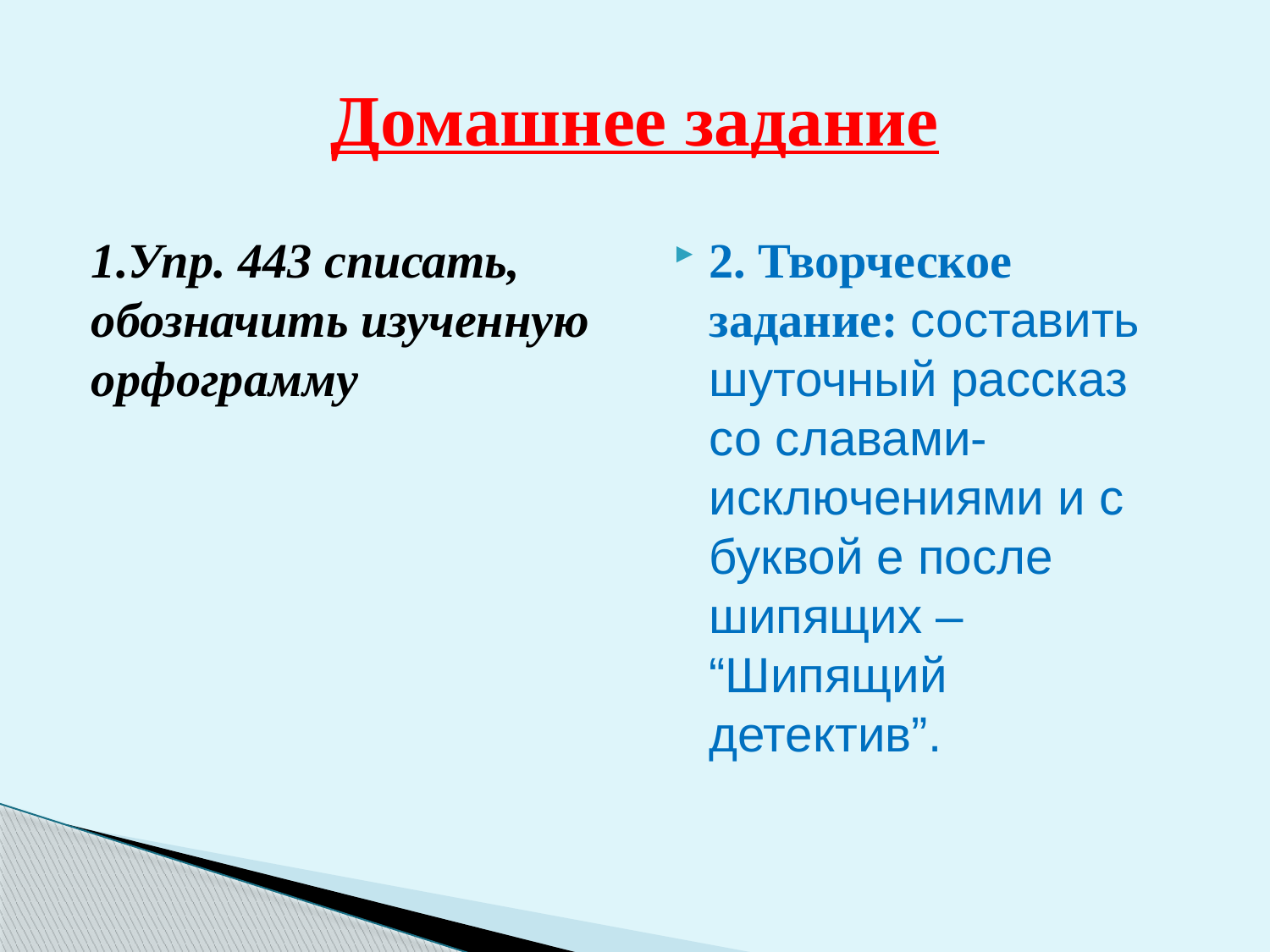

# Домашнее задание
1.Упр. 443 списать, обозначить изученную орфограмму

2. Творческое задание: составить шуточный рассказ со славами-исключениями и с буквой е после шипящих – “Шипящий детектив”.